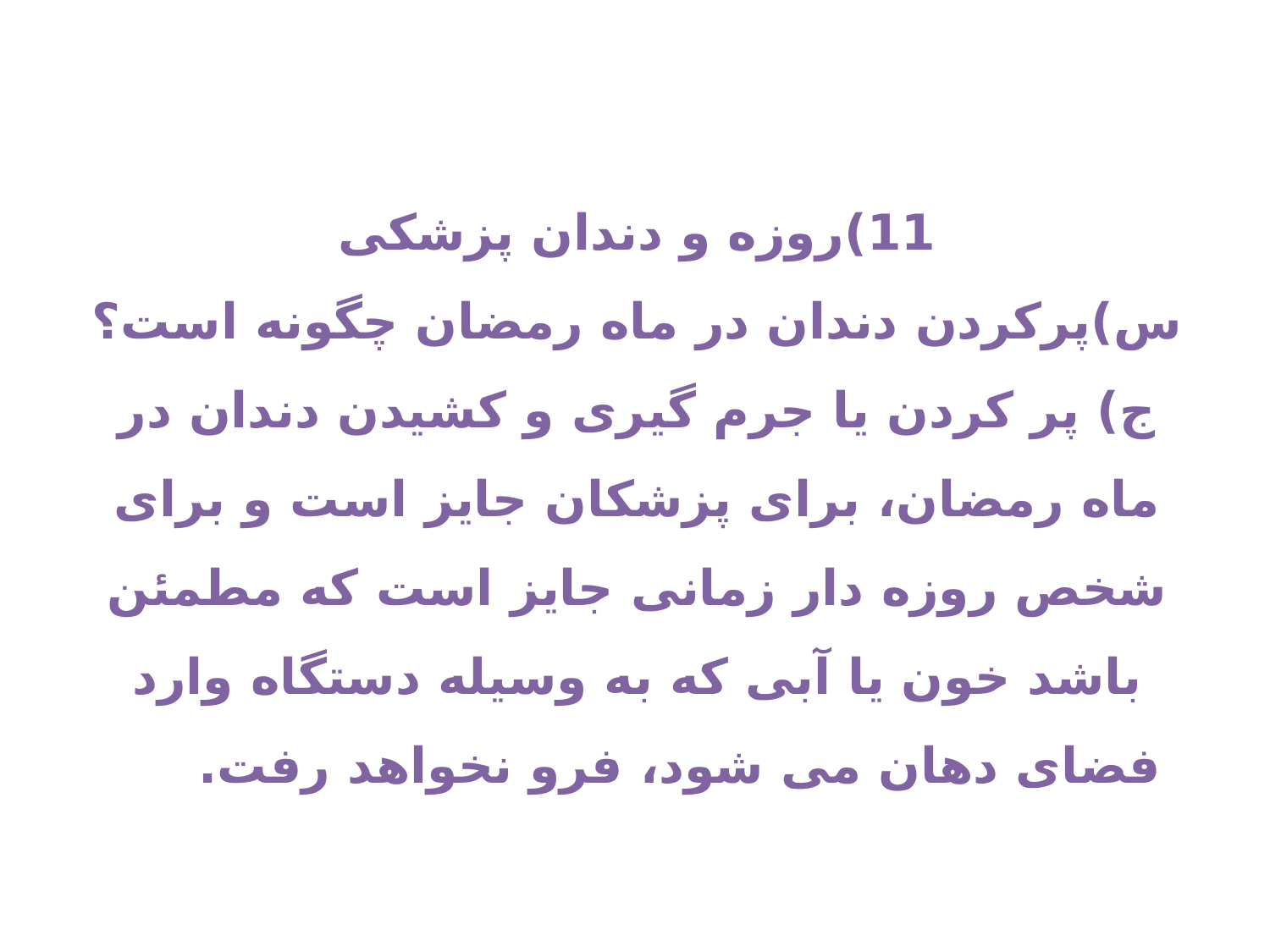

11)روزه و دندان پزشکی
س)پرکردن دندان در ماه رمضان چگونه است؟
ج) پر کردن یا جرم گیری و کشیدن دندان در ماه رمضان، برای پزشکان جایز است و برای شخص روزه دار زمانی جایز است که مطمئن باشد خون یا آبی که به وسیله دستگاه وارد فضای دهان می شود، فرو نخواهد رفت.